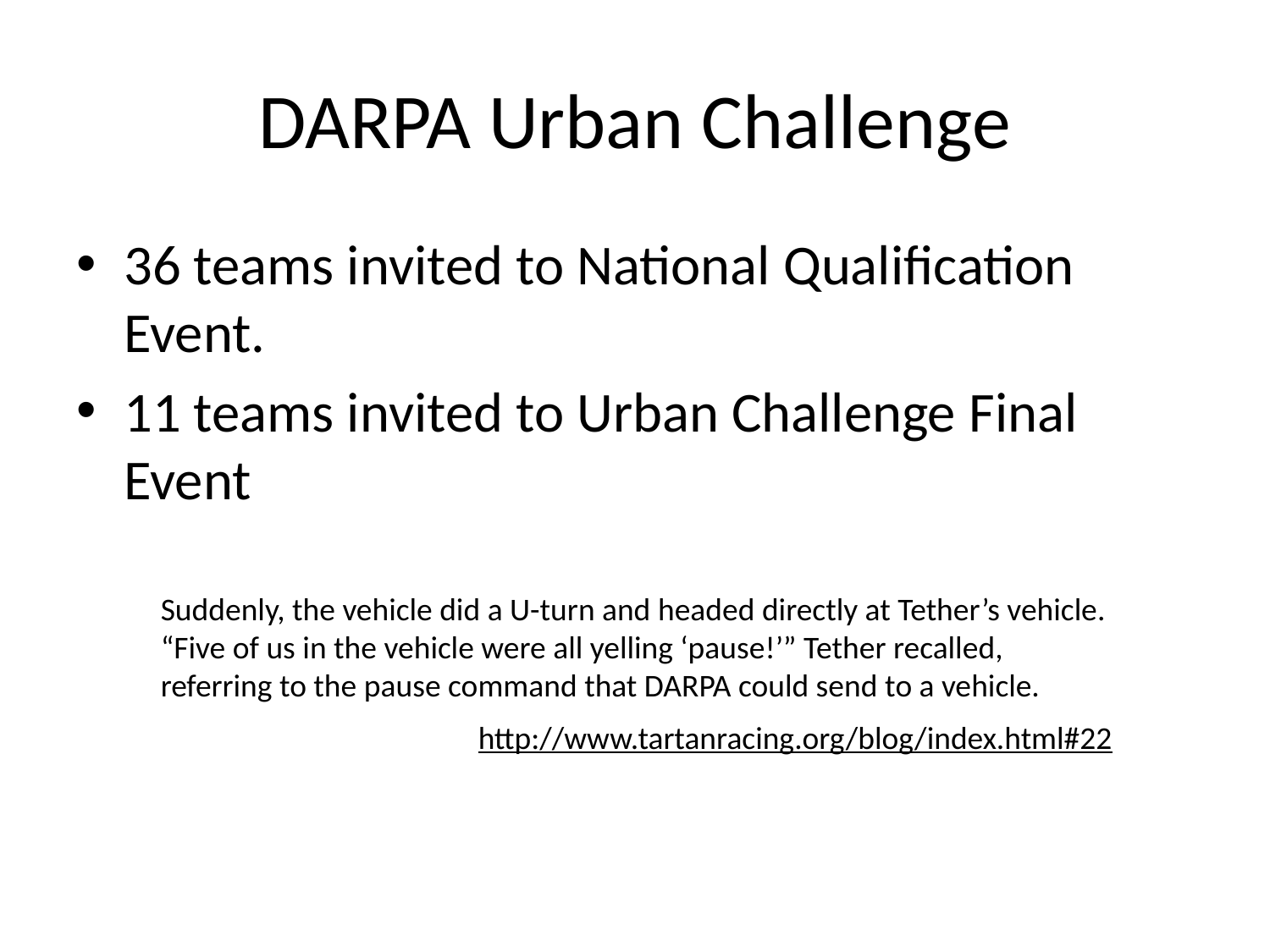

# DARPA Urban Challenge
36 teams invited to National Qualification Event.
11 teams invited to Urban Challenge Final Event
Suddenly, the vehicle did a U-turn and headed directly at Tether’s vehicle. “Five of us in the vehicle were all yelling ‘pause!’” Tether recalled, referring to the pause command that DARPA could send to a vehicle.
http://www.tartanracing.org/blog/index.html#22